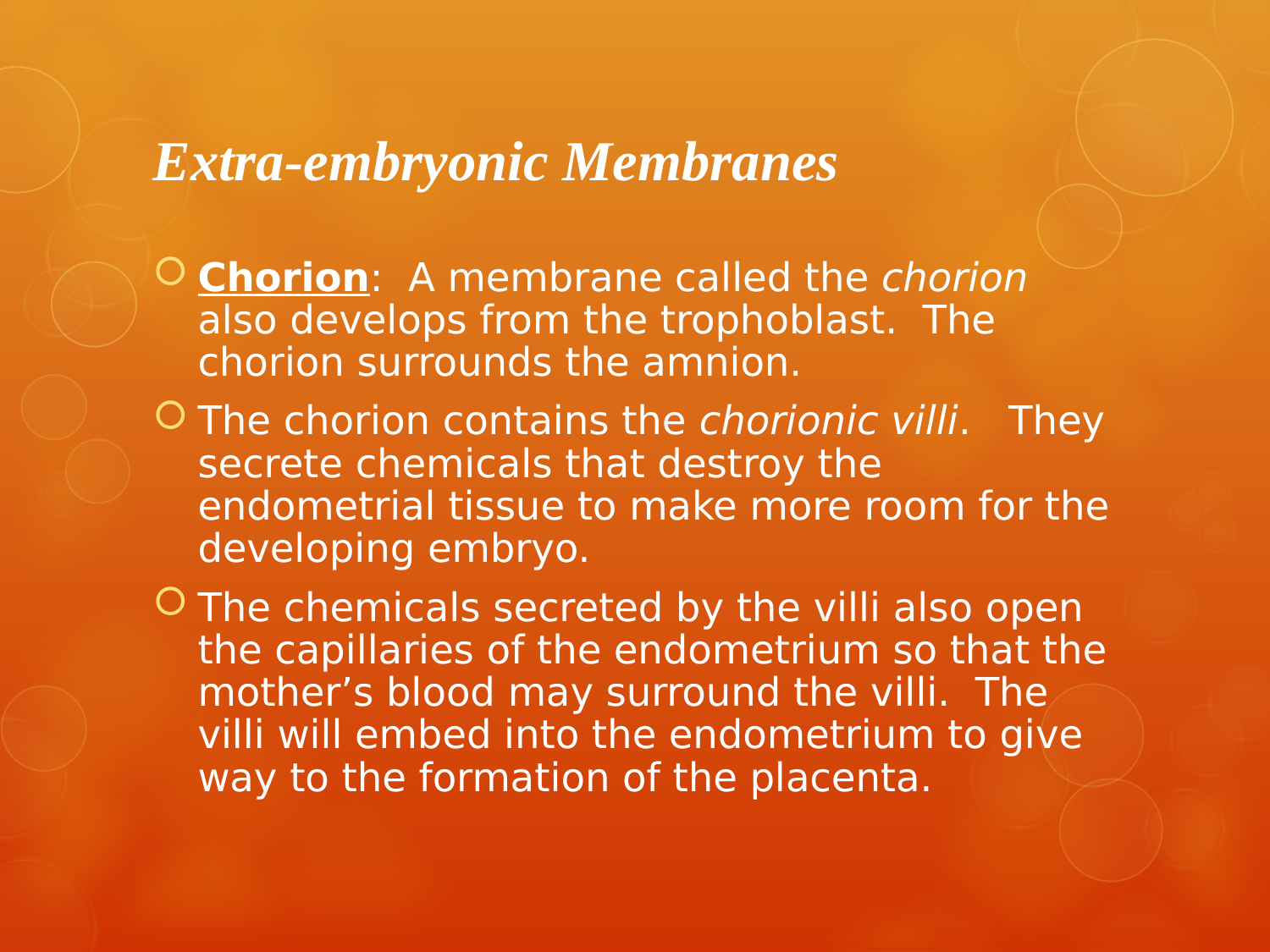

# Extra-embryonic Membranes
Chorion:  A membrane called the chorion also develops from the trophoblast.  The chorion surrounds the amnion.
The chorion contains the chorionic villi.   They secrete chemicals that destroy the endometrial tissue to make more room for the developing embryo.
The chemicals secreted by the villi also open the capillaries of the endometrium so that the mother’s blood may surround the villi.  The villi will embed into the endometrium to give way to the formation of the placenta.